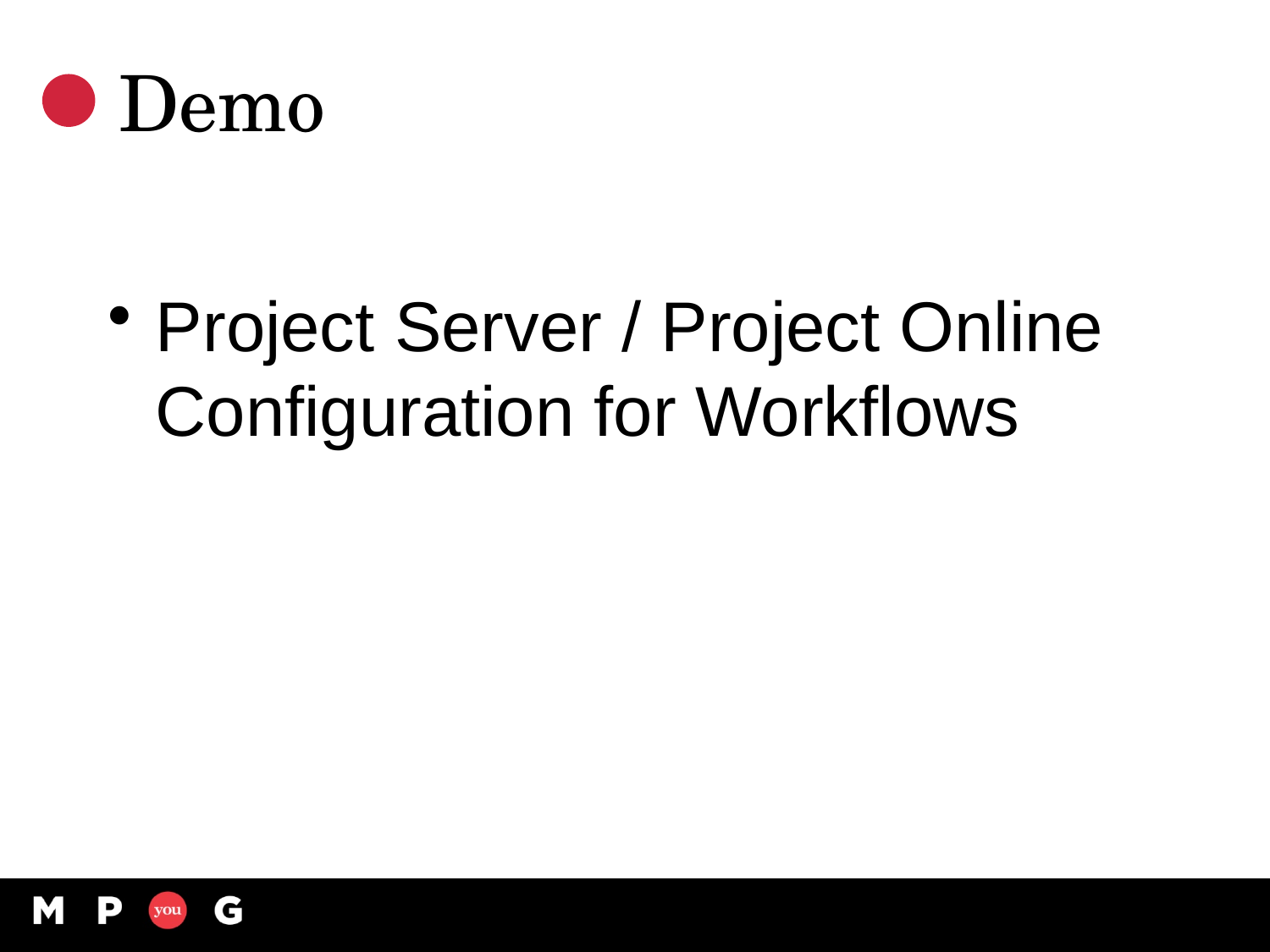

# Demo
Project Server / Project Online Configuration for Workflows